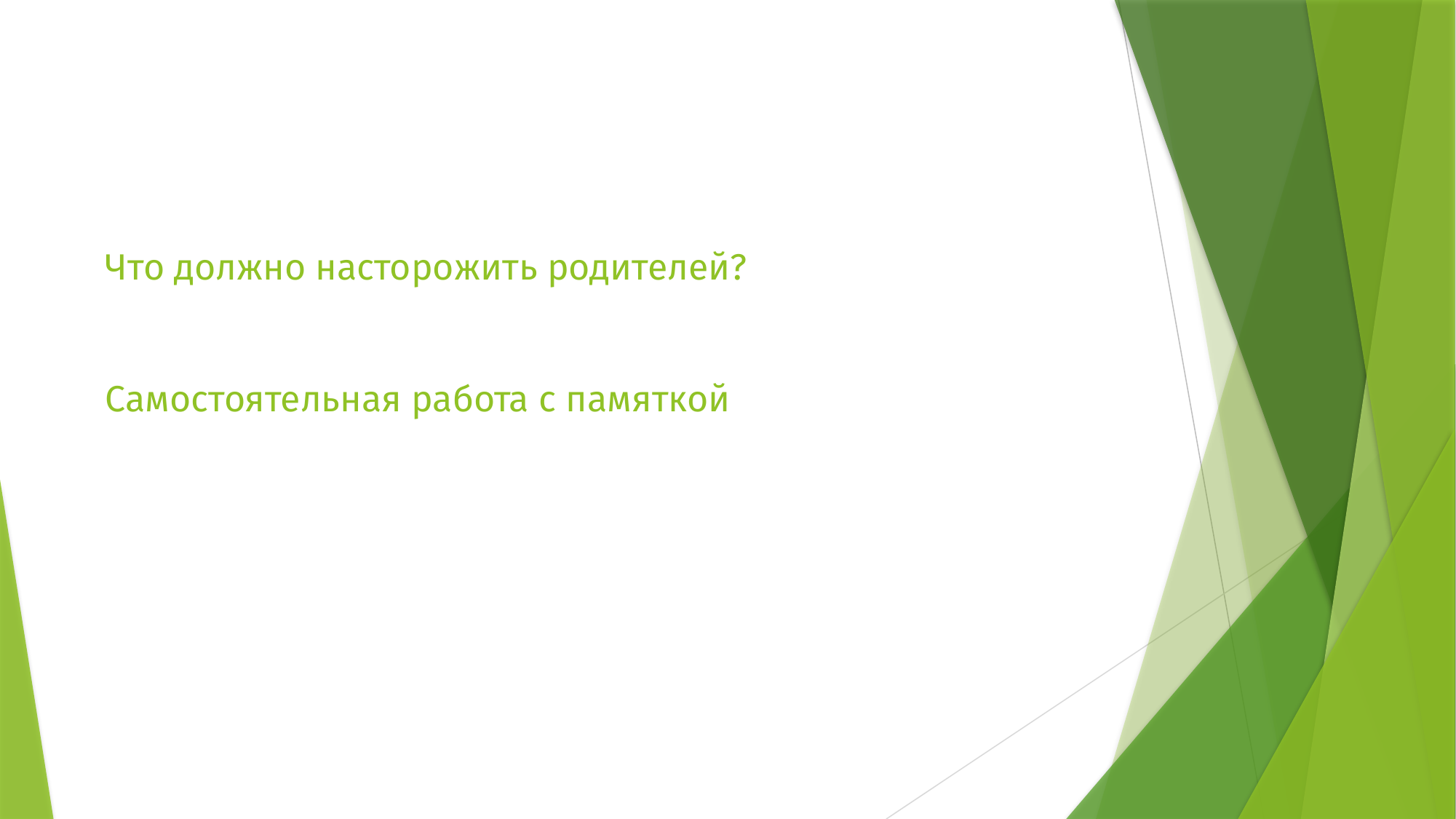

# Что должно насторожить родителей? Самостоятельная работа с памяткой